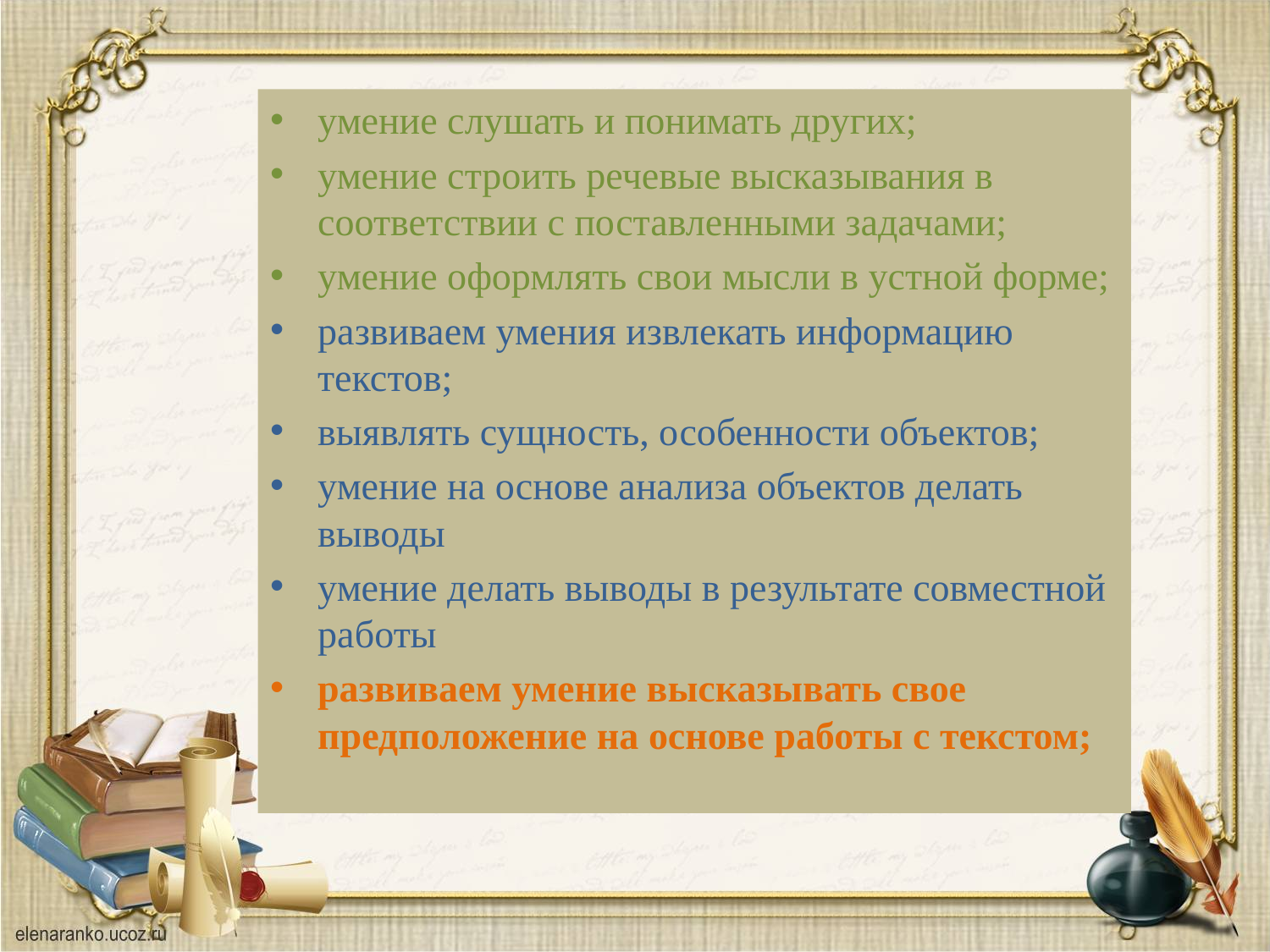

умение слушать и понимать других;
умение строить речевые высказывания в соответствии с поставленными задачами;
умение оформлять свои мысли в устной форме;
развиваем умения извлекать информацию текстов;
выявлять сущность, особенности объектов;
умение на основе анализа объектов делать выводы
умение делать выводы в результате совместной работы
развиваем умение высказывать свое предположение на основе работы с текстом;